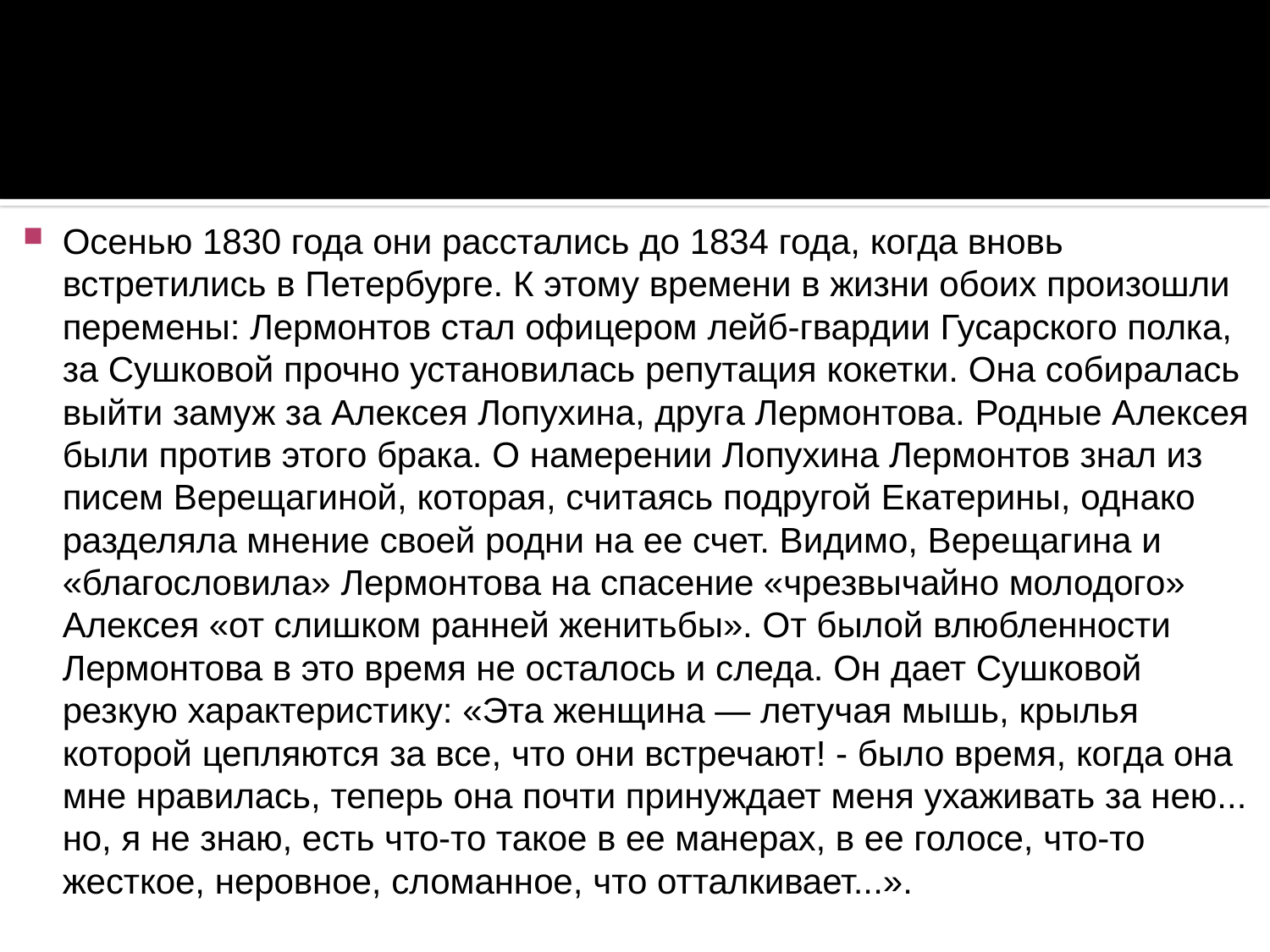

#
Осенью 1830 года они расстались до 1834 года, когда вновь встретились в Петербурге. К этому времени в жизни обоих произошли перемены: Лермонтов стал офицером лейб-гвардии Гусарского полка, за Сушковой прочно установилась репутация кокетки. Она собиралась выйти замуж за Алексея Лопухина, друга Лермонтова. Родные Алексея были против этого брака. О намерении Лопухина Лермонтов знал из писем Верещагиной, которая, считаясь подругой Екатерины, однако разделяла мнение своей родни на ее счет. Видимо, Верещагина и «благословила» Лермонтова на спасение «чрезвычайно молодого» Алексея «от слишком ранней женитьбы». От былой влюбленности Лермонтова в это время не осталось и следа. Он дает Сушковой резкую характеристику: «Эта женщина — летучая мышь, крылья которой цепляются за все, что они встречают! - было время, когда она мне нравилась, теперь она почти принуждает меня ухаживать за нею... но, я не знаю, есть что-то такое в ее манерах, в ее голосе, что-то жесткое, неровное, сломанное, что отталкивает...».